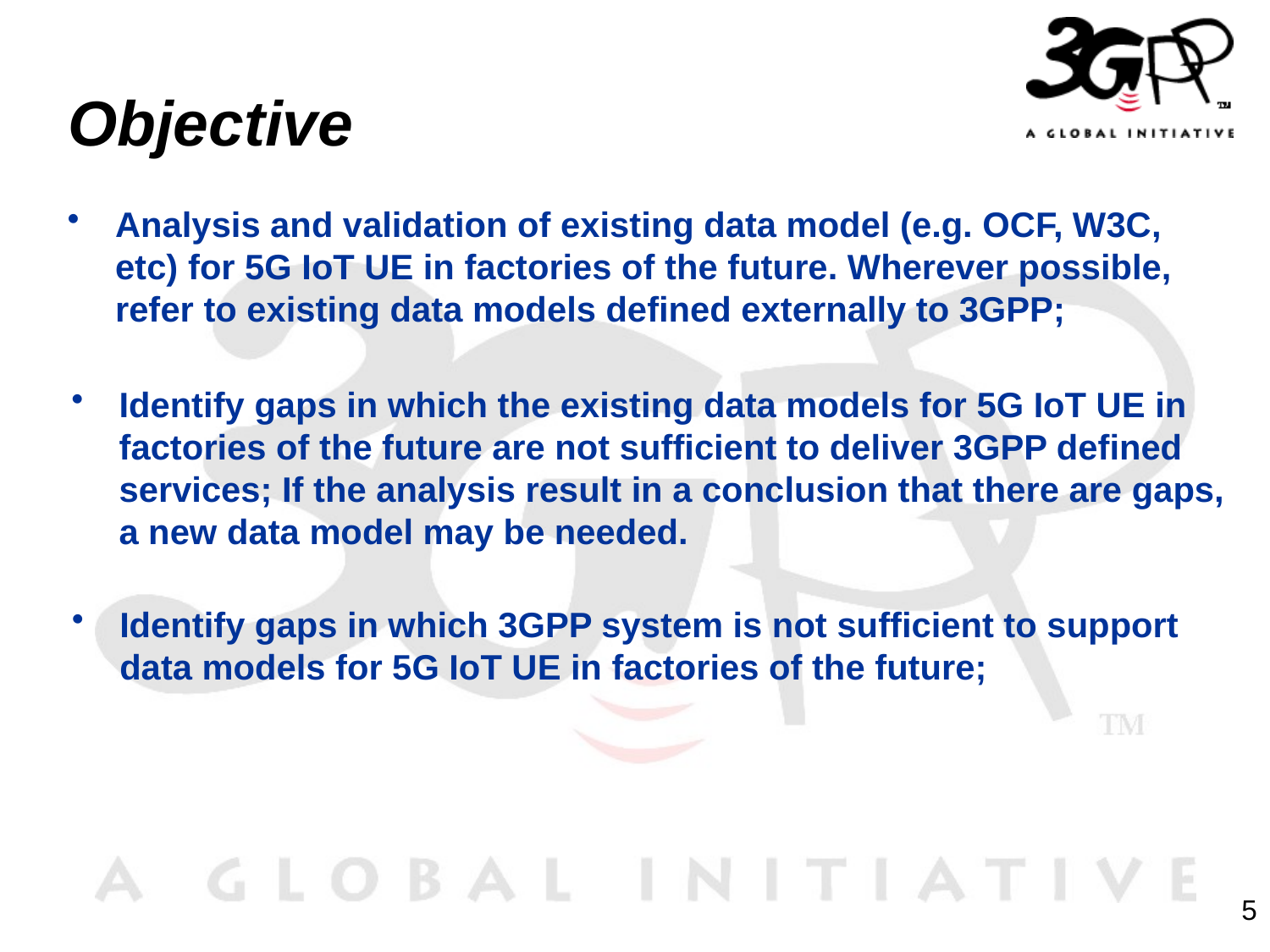

# Objective
Analysis and validation of existing data model (e.g. OCF, W3C, etc) for 5G IoT UE in factories of the future. Wherever possible, refer to existing data models defined externally to 3GPP;
Identify gaps in which the existing data models for 5G IoT UE in factories of the future are not sufficient to deliver 3GPP defined services; If the analysis result in a conclusion that there are gaps, a new data model may be needed.

Identify gaps in which 3GPP system is not sufficient to support data models for 5G IoT UE in factories of the future;

5